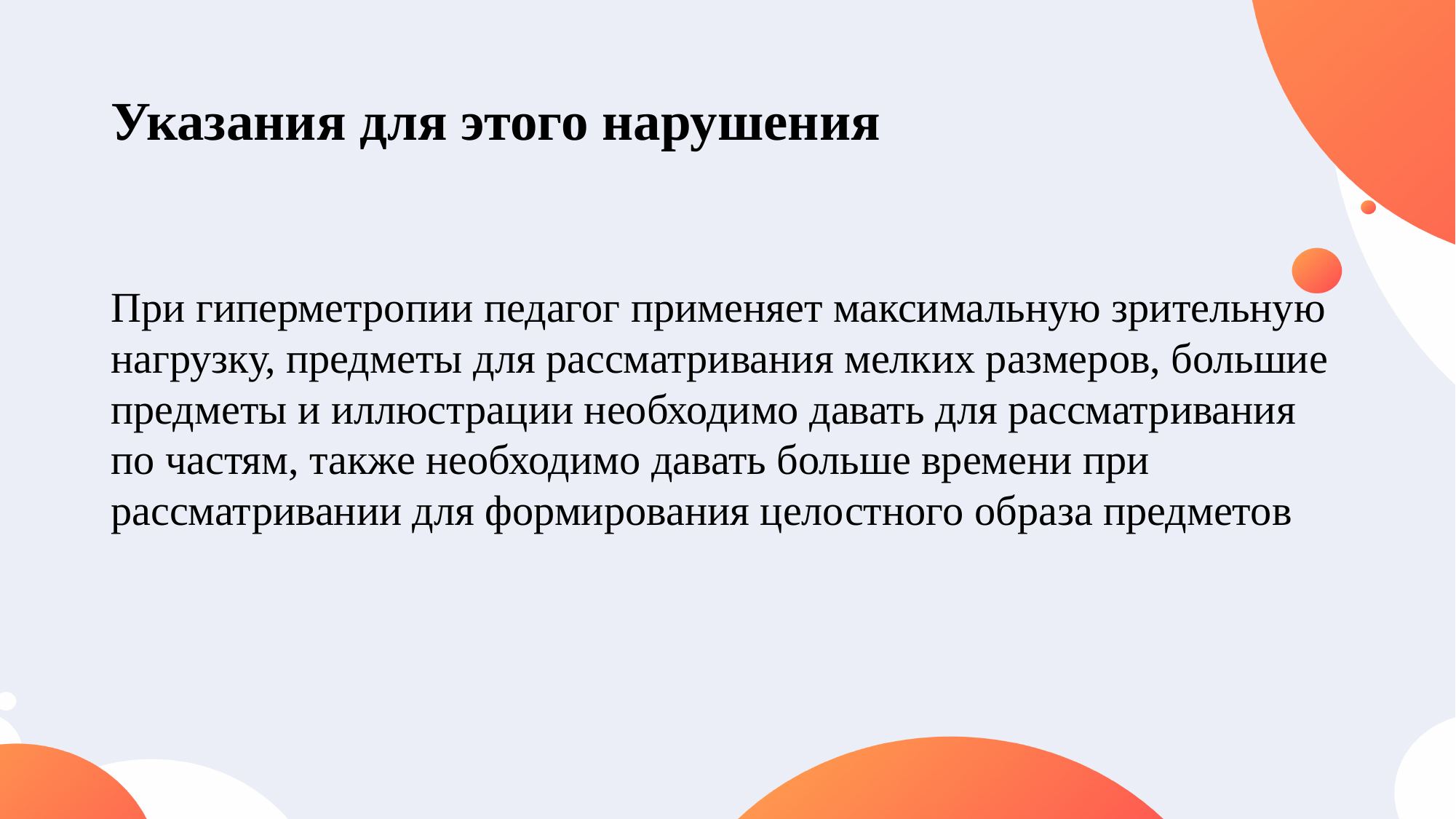

# Указания для этого нарушения
При гиперметропии педагог применяет максимальную зрительную нагрузку, предметы для рассматривания мелких размеров, большие предметы и иллюстрации необходимо давать для рассматривания по частям, также необходимо давать больше времени при рассматривании для формирования целостного образа предметов